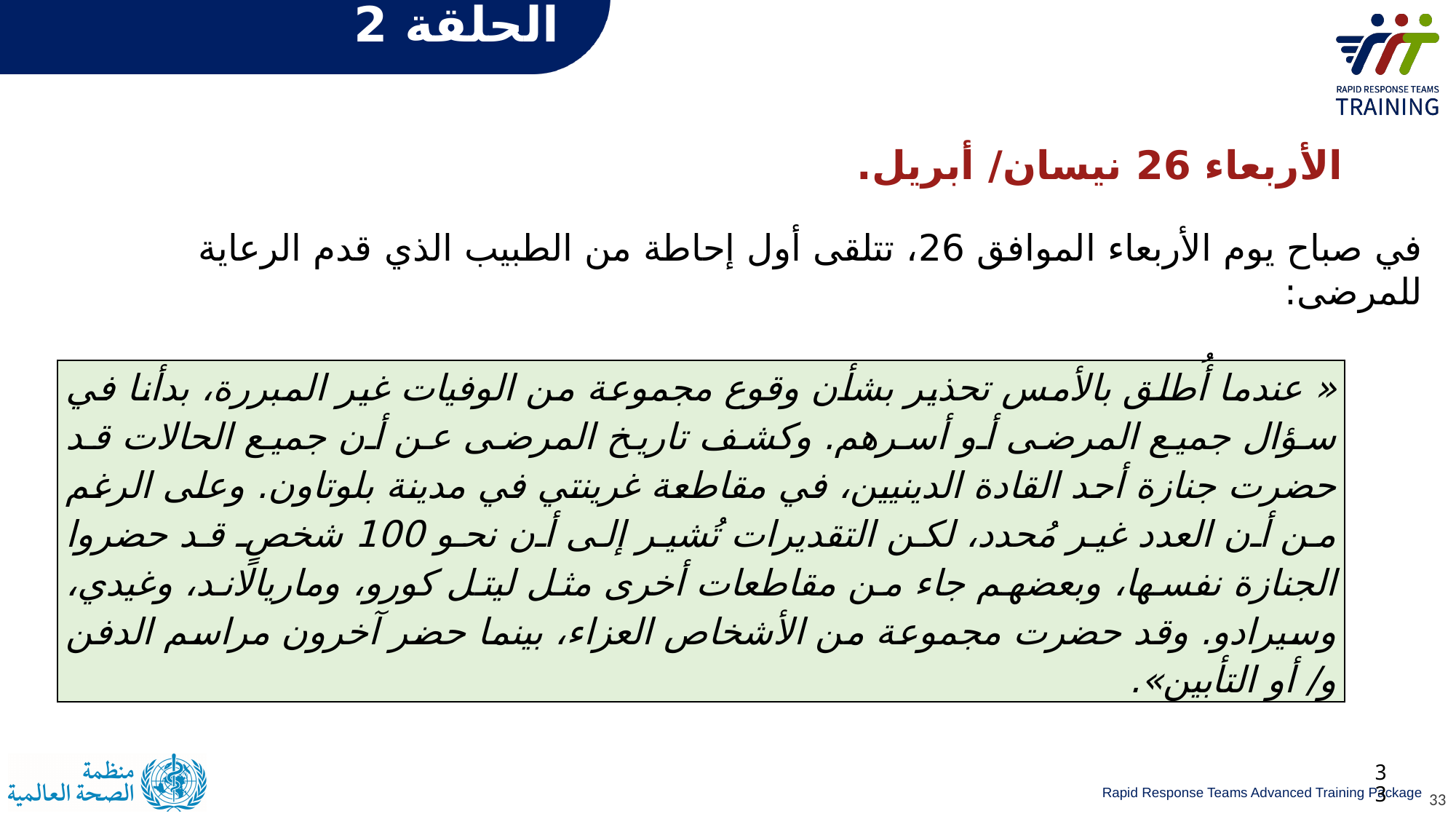

# الحلقة 2
الأربعاء 26 نيسان/ أبريل.
في صباح يوم الأربعاء الموافق 26، تتلقى أول إحاطة من الطبيب الذي قدم الرعاية للمرضى:
| « عندما أُطلق بالأمس تحذير بشأن وقوع مجموعة من الوفيات غير المبررة، بدأنا في سؤال جميع المرضى أو أسرهم. وكشف تاريخ المرضى عن أن جميع الحالات قد حضرت جنازة أحد القادة الدينيين، في مقاطعة غرينتي في مدينة بلوتاون. وعلى الرغم من أن العدد غير مُحدد، لكن التقديرات تُشير إلى أن نحو 100 شخصٍ قد حضروا الجنازة نفسها، وبعضهم جاء من مقاطعات أخرى مثل ليتل كورو، وماريالاند، وغيدي، وسيرادو. وقد حضرت مجموعة من الأشخاص العزاء، بينما حضر آخرون مراسم الدفن و/ أو التأبين». |
| --- |
33